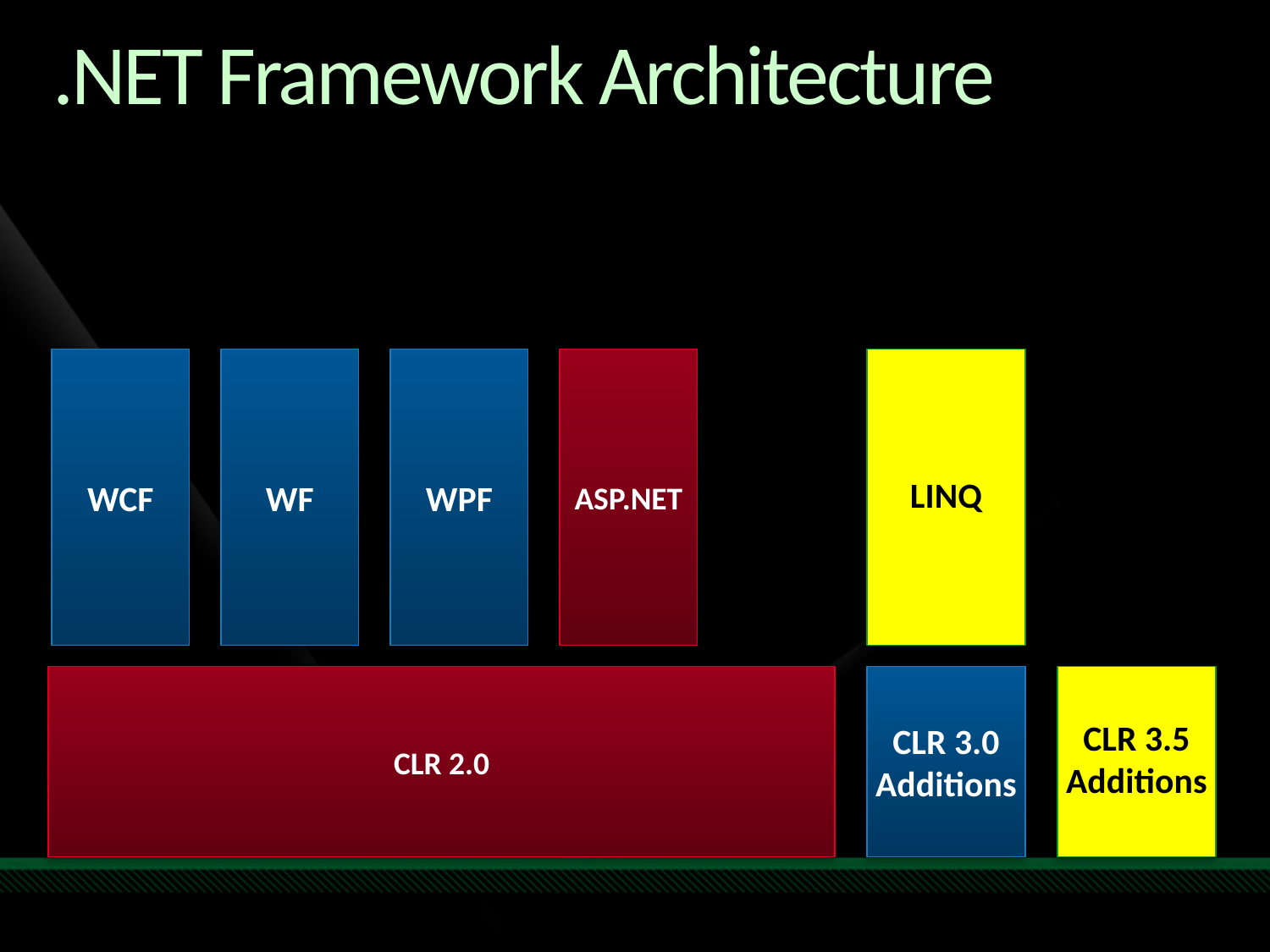

# .NET Framework Architecture
WCF
WF
WPF
ASP.NET
LINQ
CLR 2.0
CLR 3.0
Additions
CLR 3.5
Additions